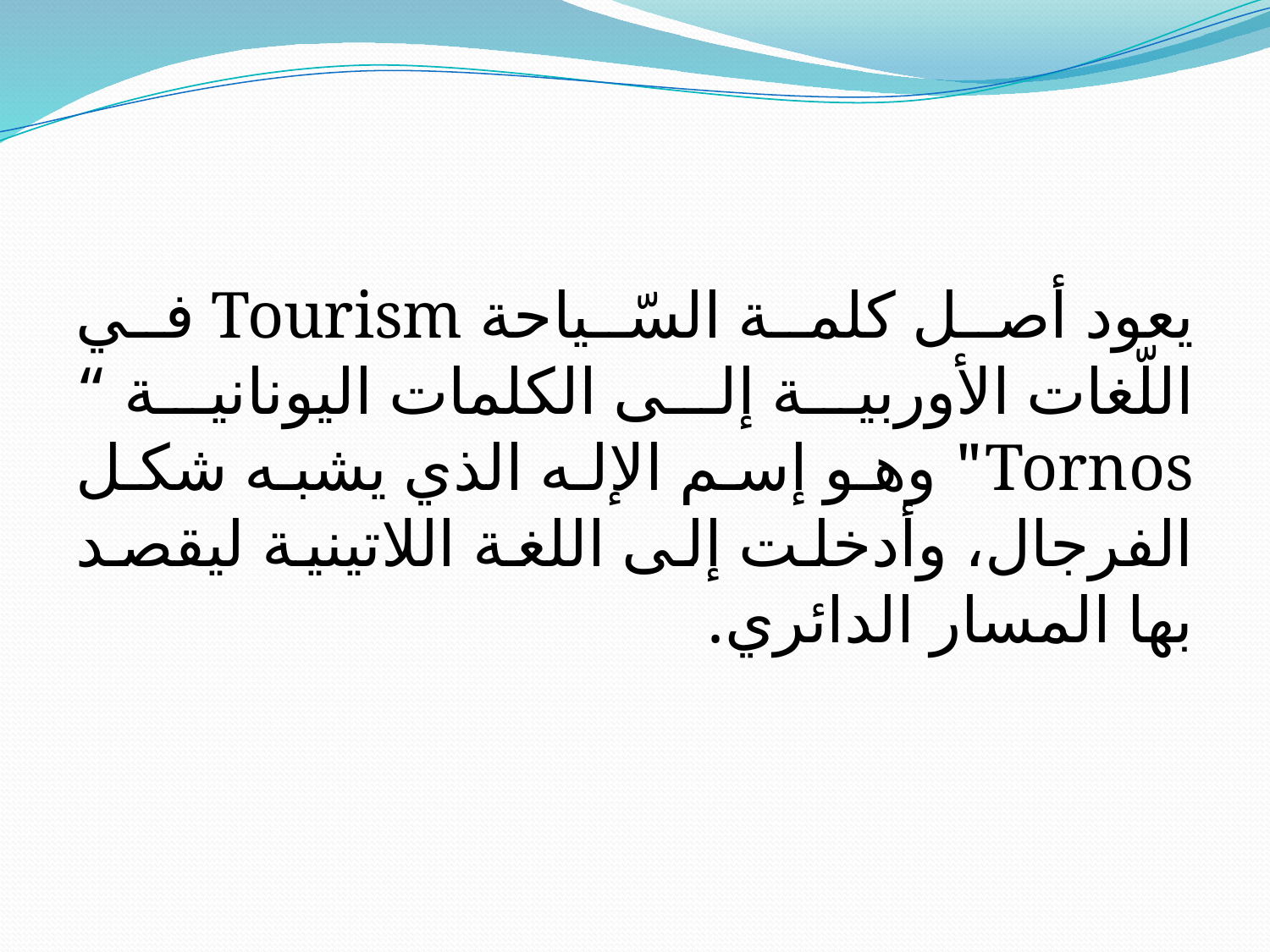

يعود أصل كلمة السّياحة Tourism في اللّغات الأوربية إلى الكلمات اليونانية “ Tornos" وهو إسم الإله الذي يشبه شكل الفرجال، وأدخلت إلى اللغة اللاتينية ليقصد بها المسار الدائري.